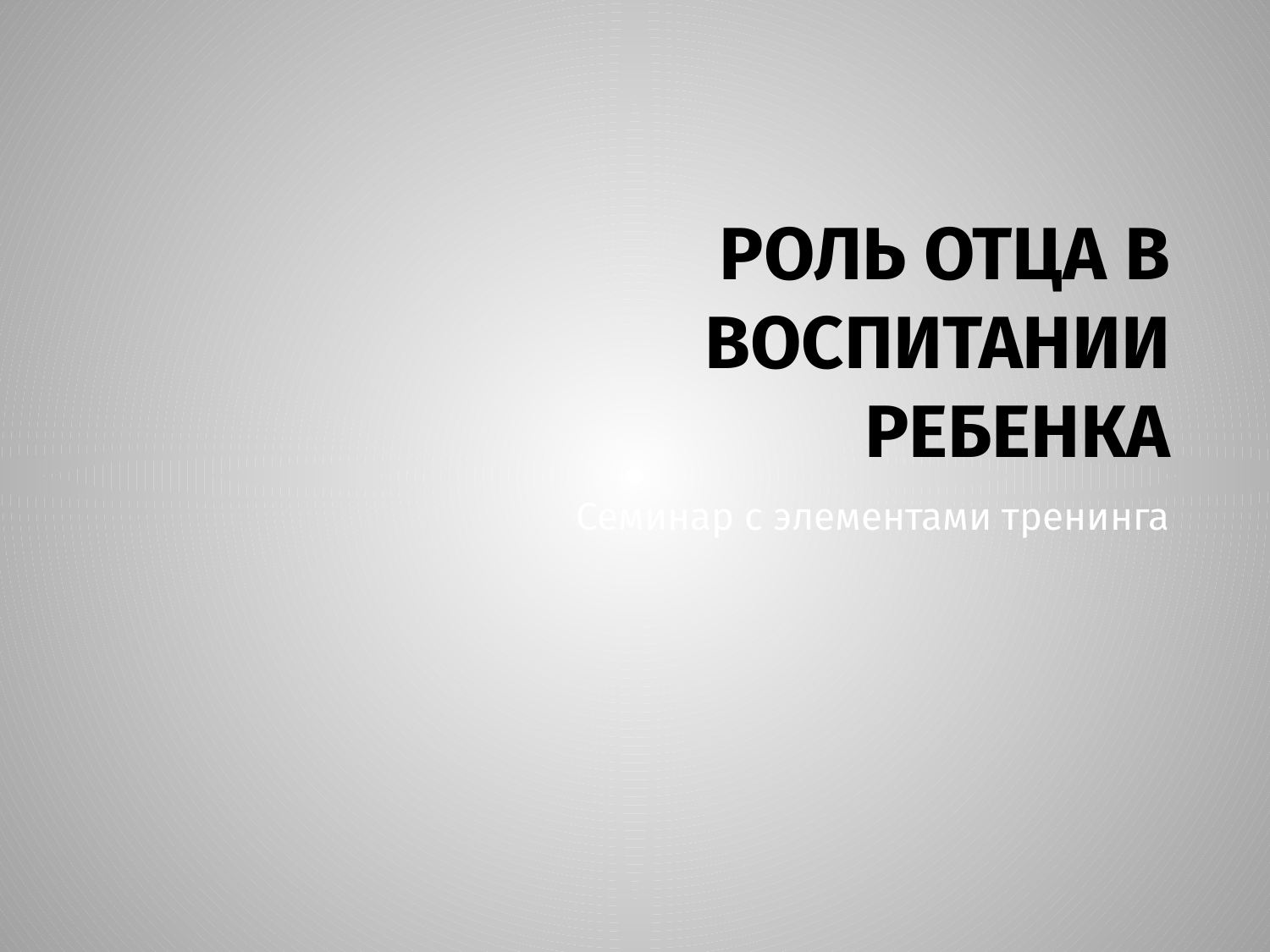

# Роль отца в воспитании ребенка
Семинар с элементами тренинга